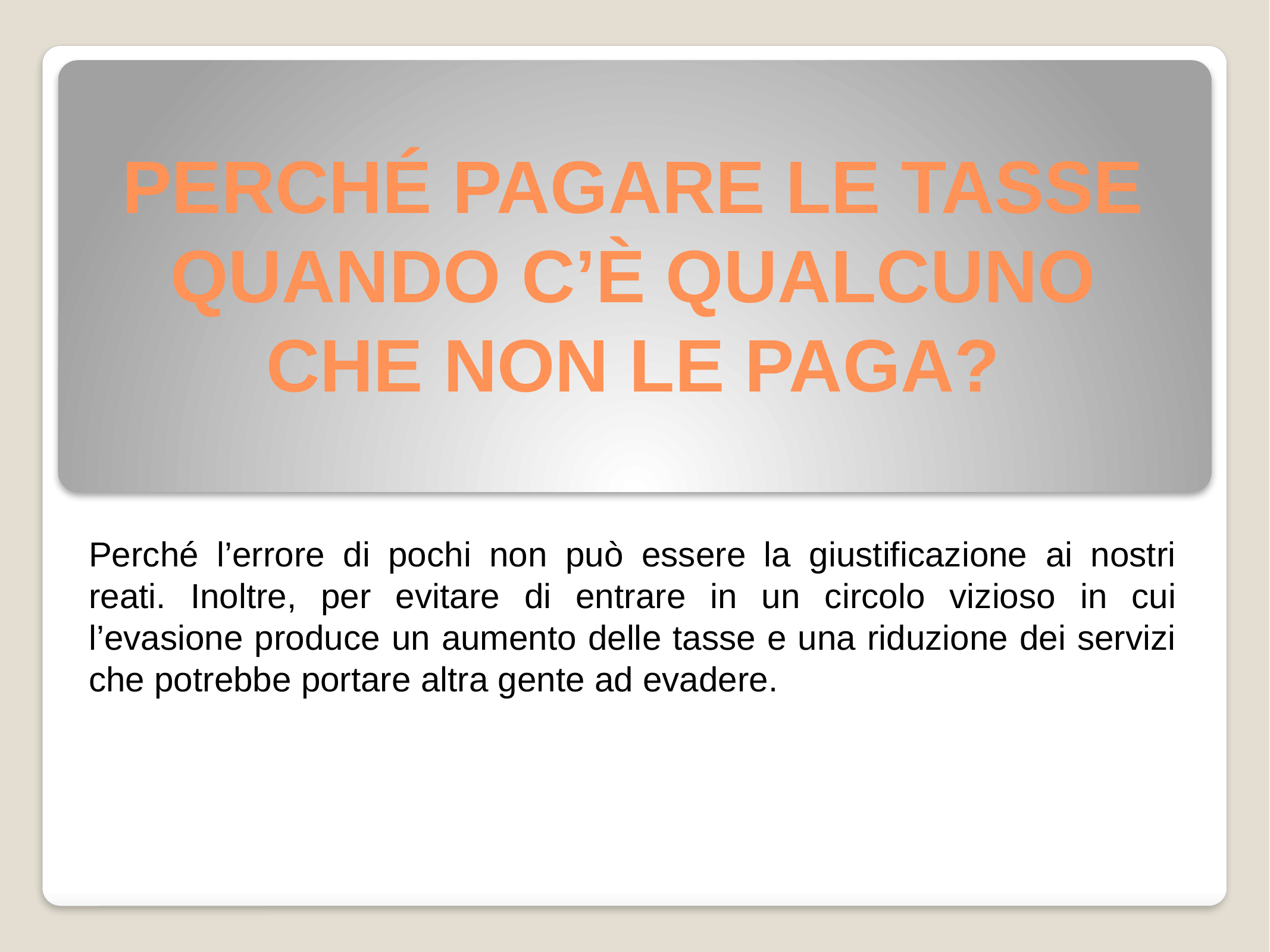

# PERCHÉ PAGARE LE TASSE QUANDO C’È QUALCUNO CHE NON LE PAGA?
Perché l’errore di pochi non può essere la giustificazione ai nostri reati. Inoltre, per evitare di entrare in un circolo vizioso in cui l’evasione produce un aumento delle tasse e una riduzione dei servizi che potrebbe portare altra gente ad evadere.